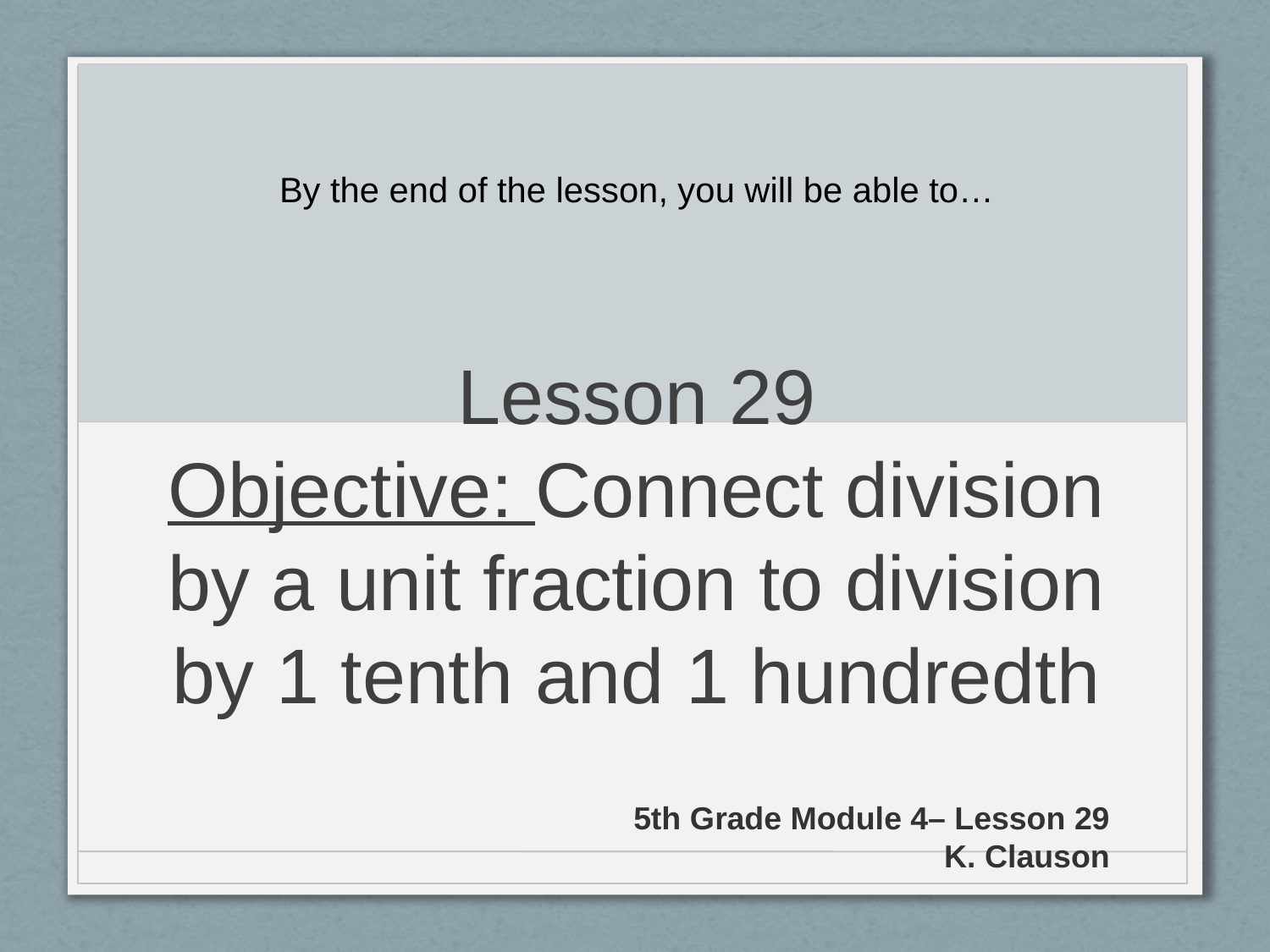

By the end of the lesson, you will be able to…
# Lesson 29 Objective: Connect division by a unit fraction to division by 1 tenth and 1 hundredth
5th Grade Module 4– Lesson 29
K. Clauson